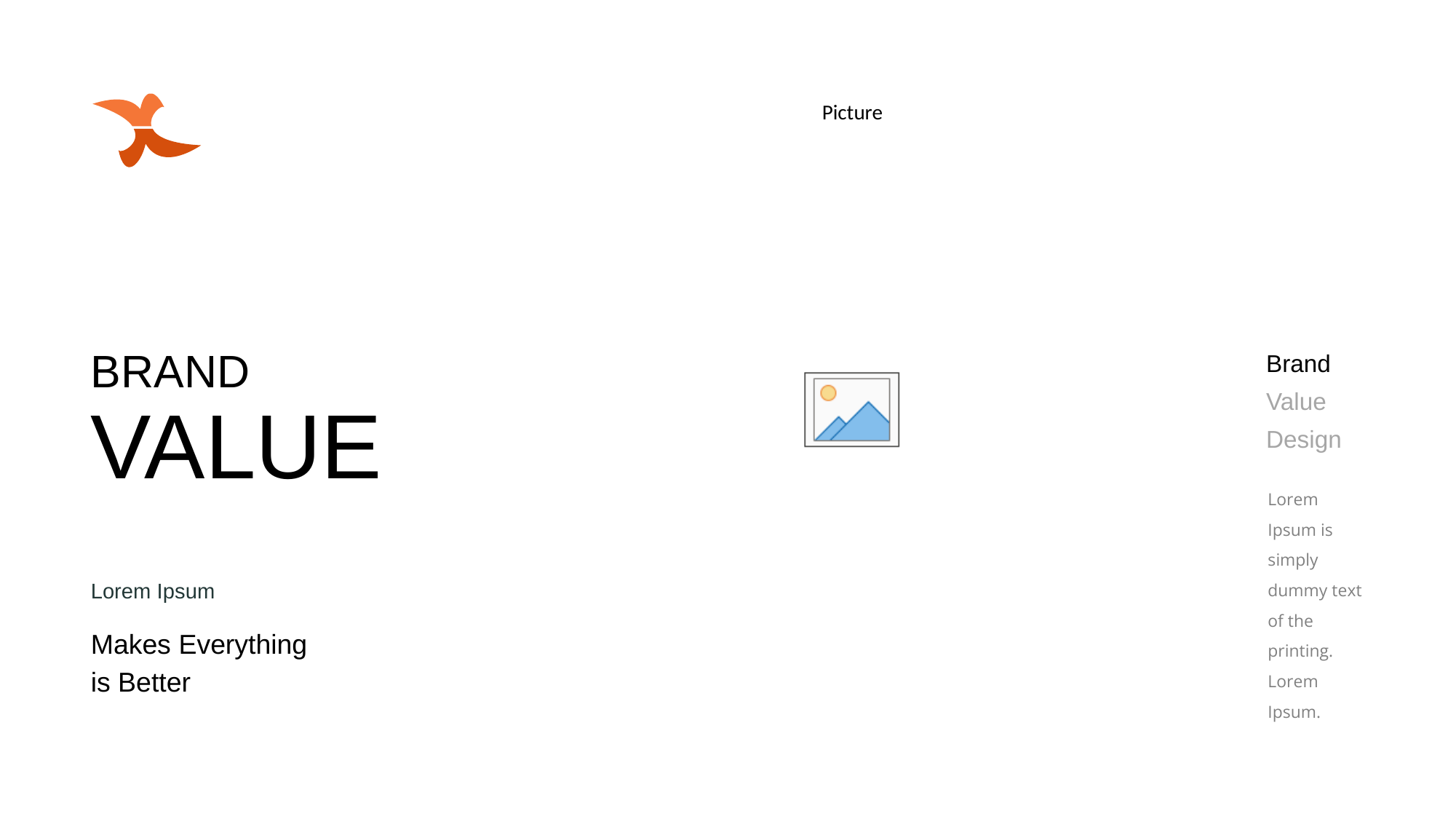

BRAND
Brand Value
Design
VALUE
Lorem Ipsum is simply dummy text of the printing. Lorem Ipsum.
Lorem Ipsum
Makes Everything
is Better